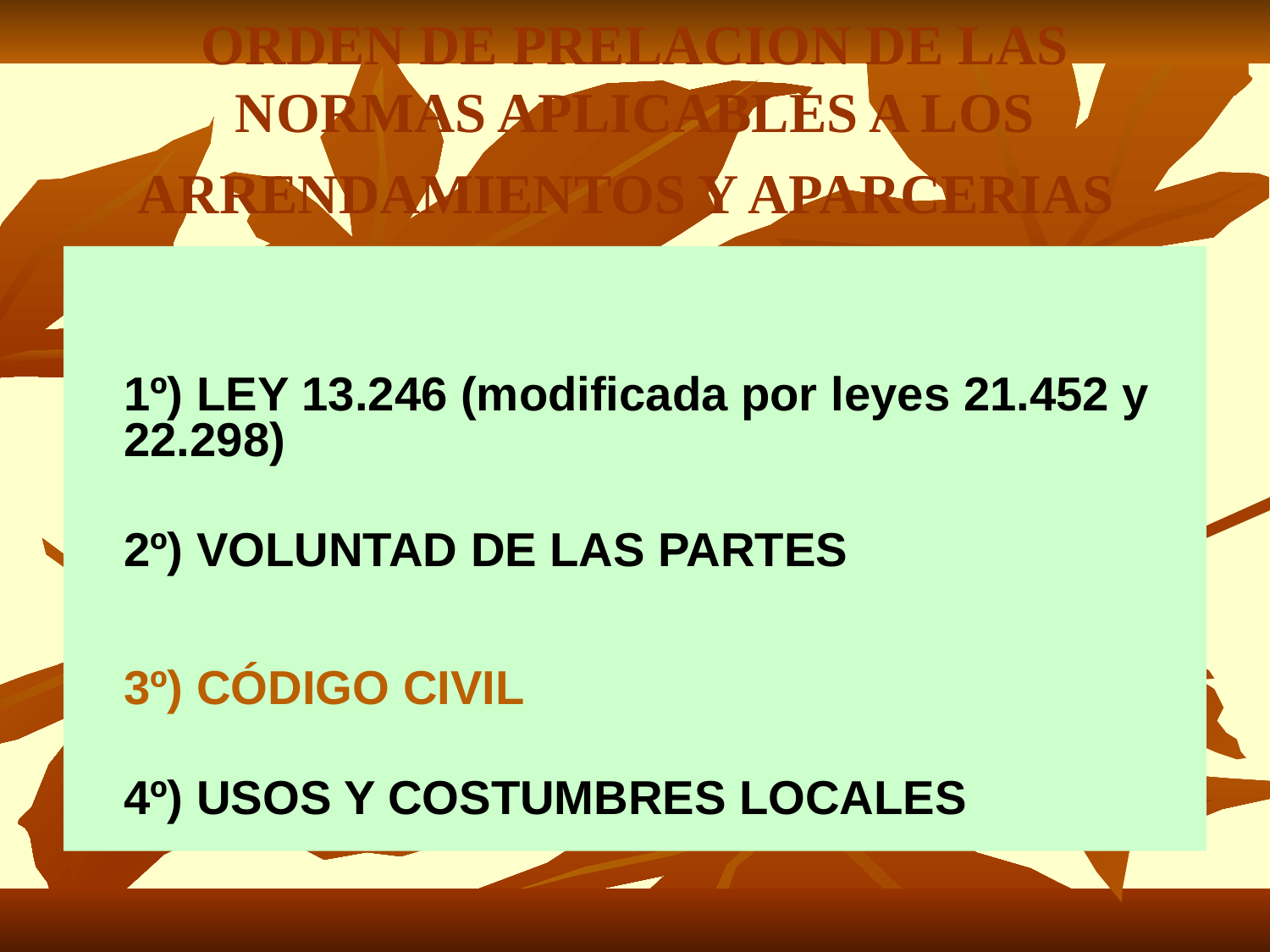

# ORDEN DE PRELACION DE LAS NORMAS APLICABLES A LOS ARRENDAMIENTOS Y APARCERIAS

	1º) LEY 13.246 (modificada por leyes 21.452 y 22.298)

	2º) VOLUNTAD DE LAS PARTES

	3º) CÓDIGO CIVIL

	4º) USOS Y COSTUMBRES LOCALES